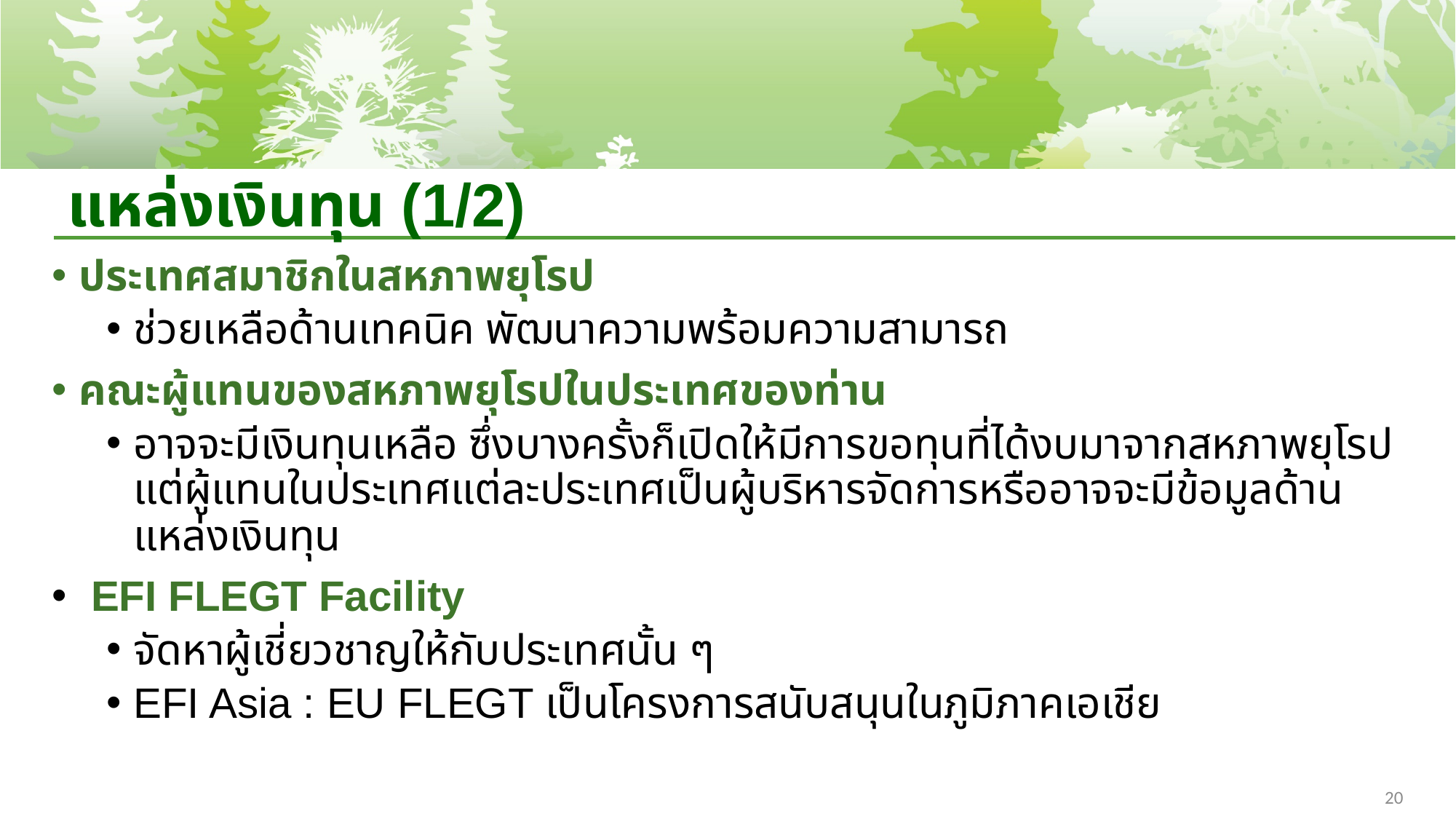

# แหล่งเงินทุน (1/2)
ประเทศสมาชิกในสหภาพยุโรป
ช่วยเหลือด้านเทคนิค พัฒนาความพร้อมความสามารถ
คณะผู้แทนของสหภาพยุโรปในประเทศของท่าน
อาจจะมีเงินทุนเหลือ ซึ่งบางครั้งก็เปิดให้มีการขอทุนที่ได้งบมาจากสหภาพยุโรป แต่ผู้แทนในประเทศแต่ละประเทศเป็นผู้บริหารจัดการหรืออาจจะมีข้อมูลด้านแหล่งเงินทุน
 EFI FLEGT Facility
จัดหาผู้เชี่ยวชาญให้กับประเทศนั้น ๆ
EFI Asia : EU FLEGT เป็นโครงการสนับสนุนในภูมิภาคเอเชีย
20